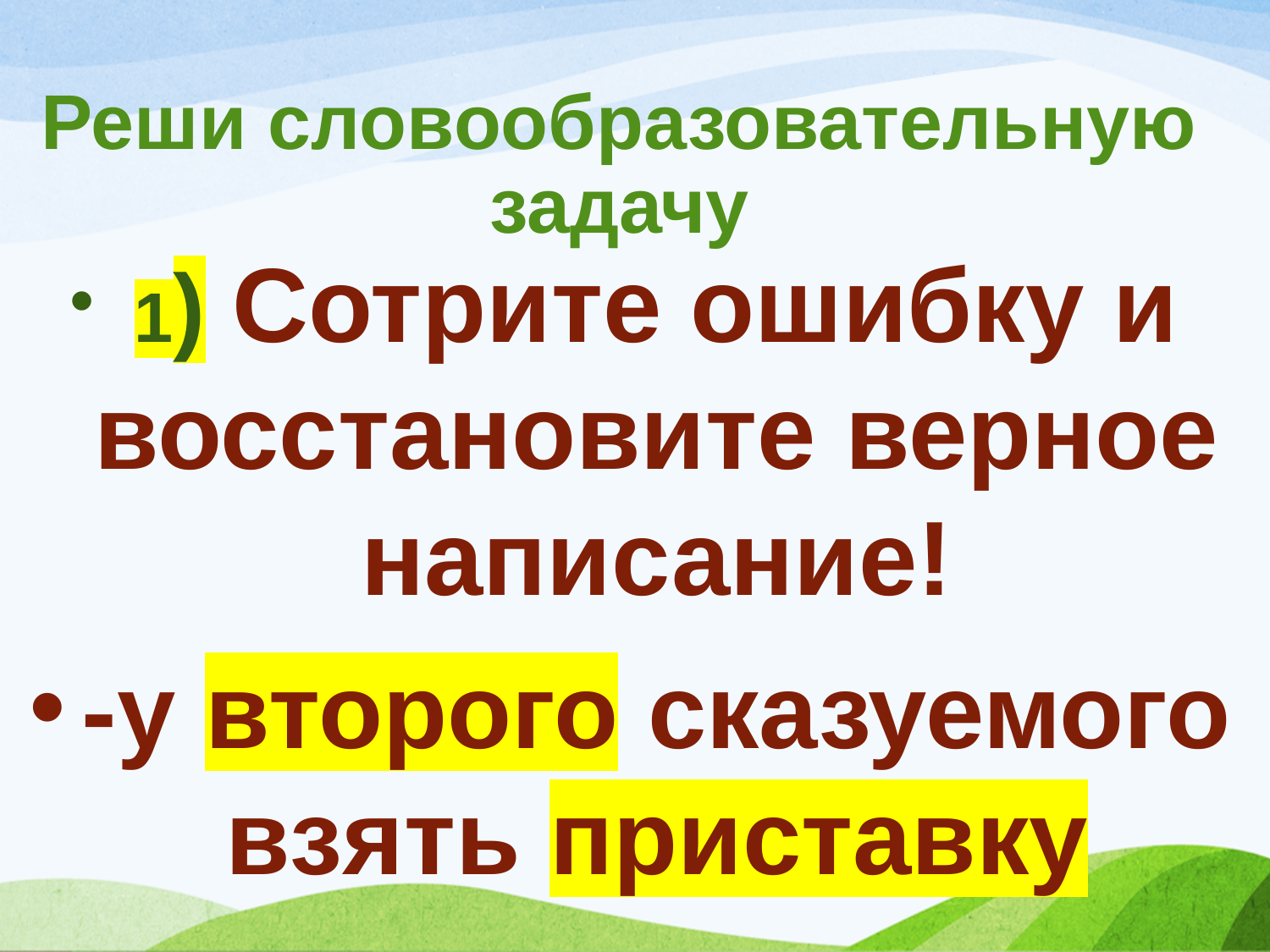

# Реши словообразовательную задачу
1) Сотрите ошибку и восстановите верное написание!
-у второго сказуемого взять приставку